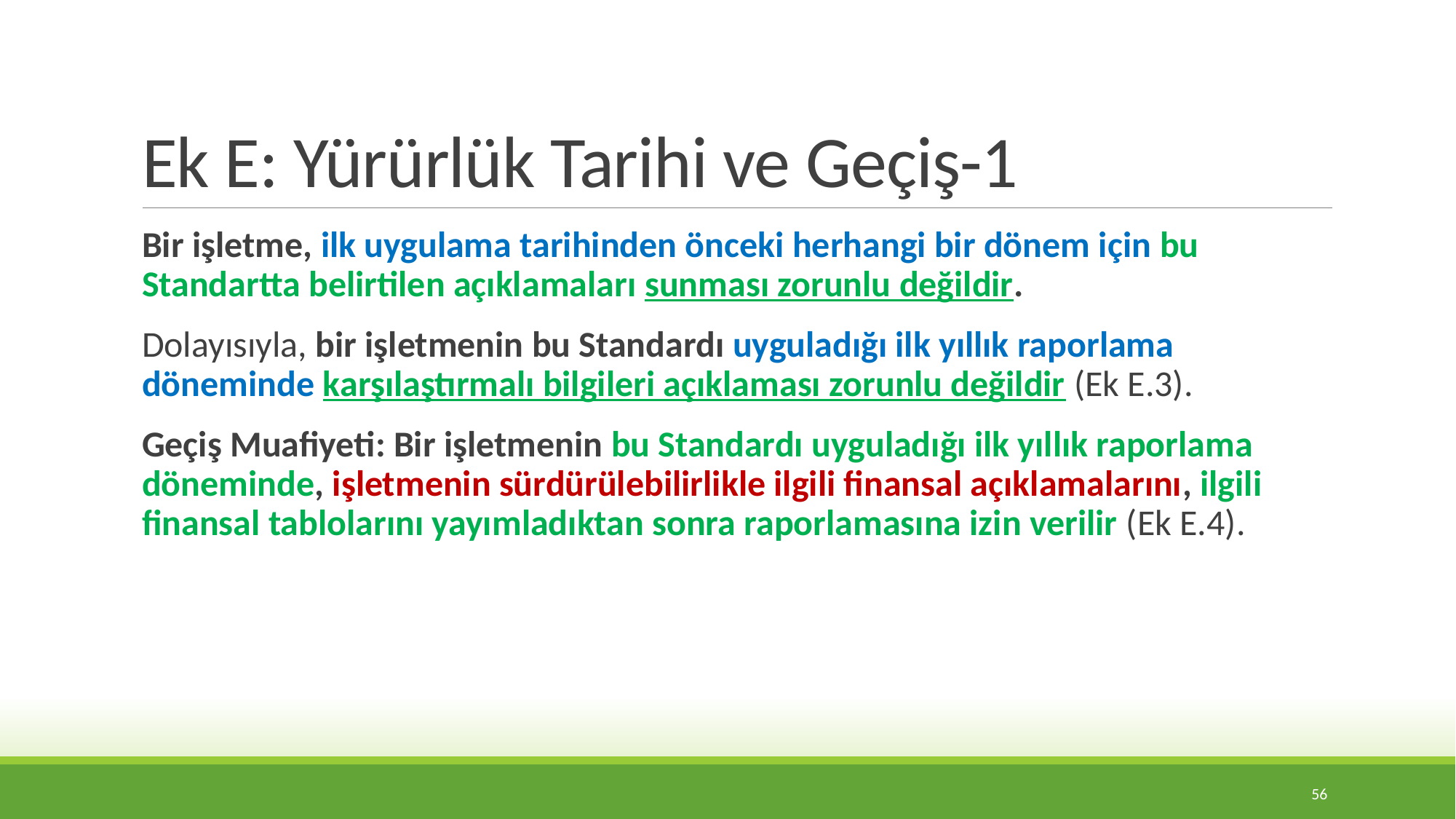

# Ek E: Yürürlük Tarihi ve Geçiş-1
Bir işletme, ilk uygulama tarihinden önceki herhangi bir dönem için bu Standartta belirtilen açıklamaları sunması zorunlu değildir.
Dolayısıyla, bir işletmenin bu Standardı uyguladığı ilk yıllık raporlama döneminde karşılaştırmalı bilgileri açıklaması zorunlu değildir (Ek E.3).
Geçiş Muafiyeti: Bir işletmenin bu Standardı uyguladığı ilk yıllık raporlama döneminde, işletmenin sürdürülebilirlikle ilgili finansal açıklamalarını, ilgili finansal tablolarını yayımladıktan sonra raporlamasına izin verilir (Ek E.4).

56